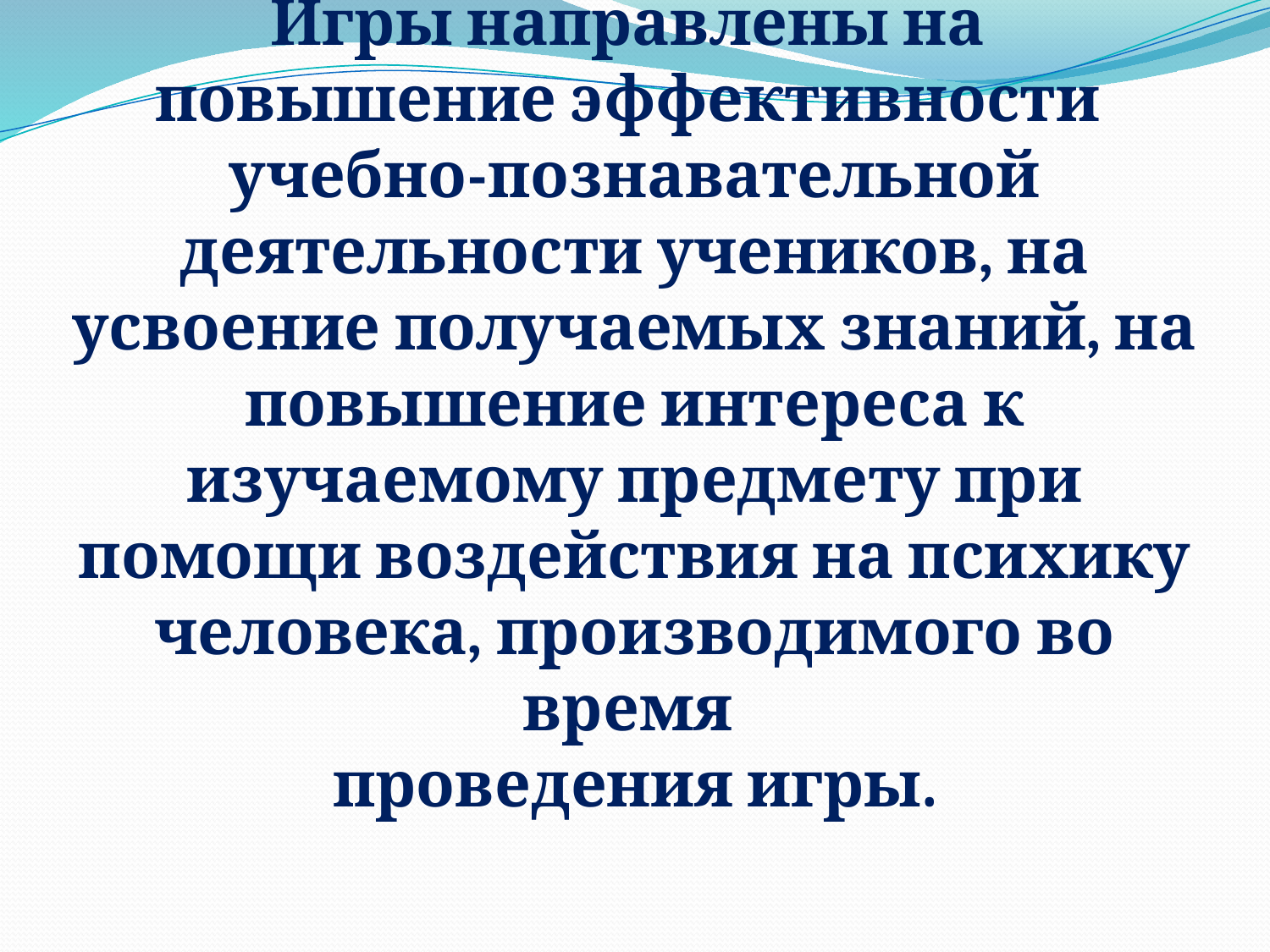

# Игры направлены на повышение эффективности учебно-познавательной деятельности учеников, на усвоение получаемых знаний, на повышение интереса к изучаемому предмету при помощи воздействия на психику человека, производимого во время проведения игры.